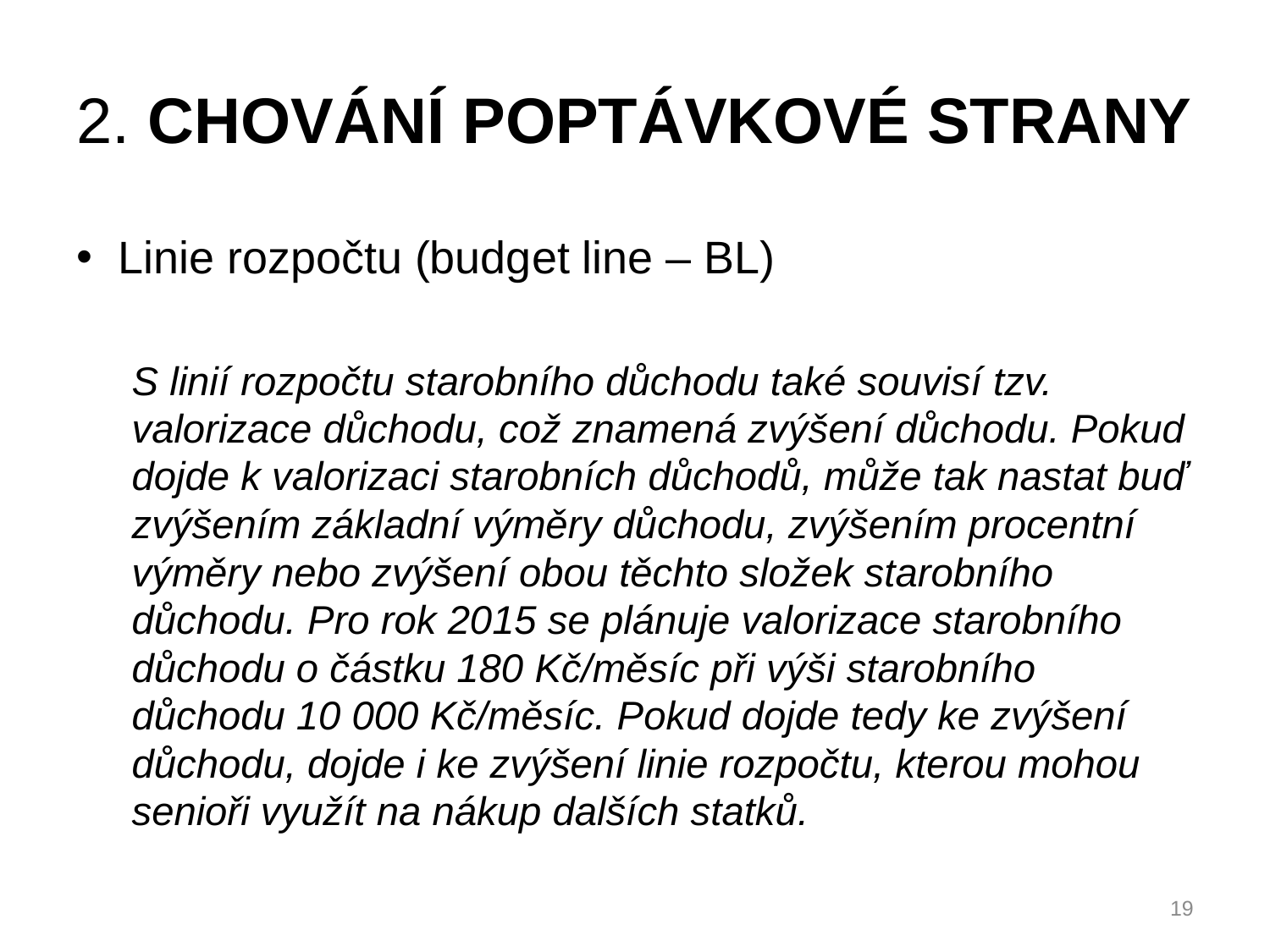

# 2. chování poptávkové strany
Linie rozpočtu (budget line – BL)

S linií rozpočtu starobního důchodu také souvisí tzv. valorizace důchodu, což znamená zvýšení důchodu. Pokud dojde k valorizaci starobních důchodů, může tak nastat buď zvýšením základní výměry důchodu, zvýšením procentní výměry nebo zvýšení obou těchto složek starobního důchodu. Pro rok 2015 se plánuje valorizace starobního důchodu o částku 180 Kč/měsíc při výši starobního důchodu 10 000 Kč/měsíc. Pokud dojde tedy ke zvýšení důchodu, dojde i ke zvýšení linie rozpočtu, kterou mohou senioři využít na nákup dalších statků.
19